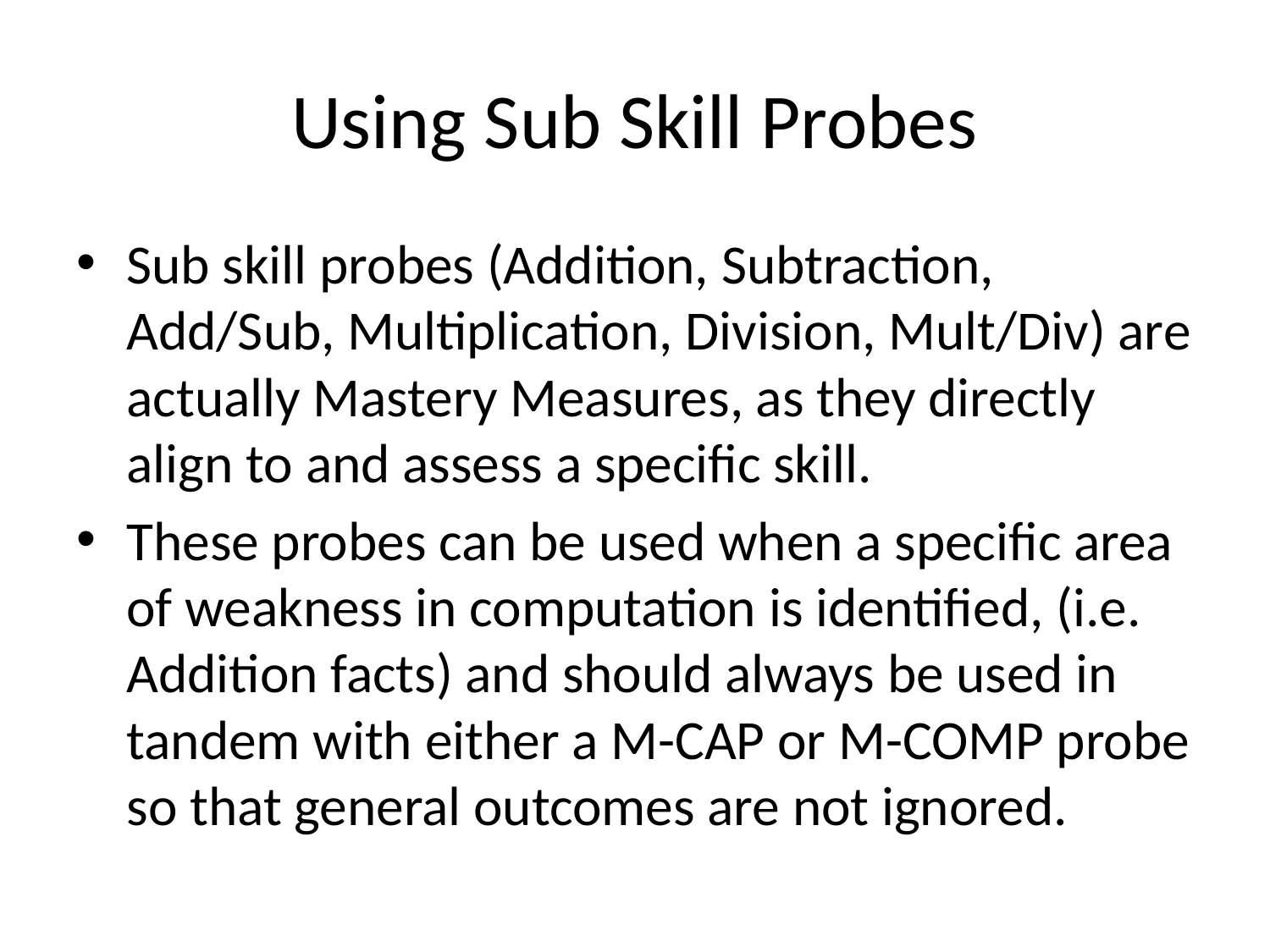

# Using Sub Skill Probes
Sub skill probes (Addition, Subtraction, Add/Sub, Multiplication, Division, Mult/Div) are actually Mastery Measures, as they directly align to and assess a specific skill.
These probes can be used when a specific area of weakness in computation is identified, (i.e. Addition facts) and should always be used in tandem with either a M-CAP or M-COMP probe so that general outcomes are not ignored.